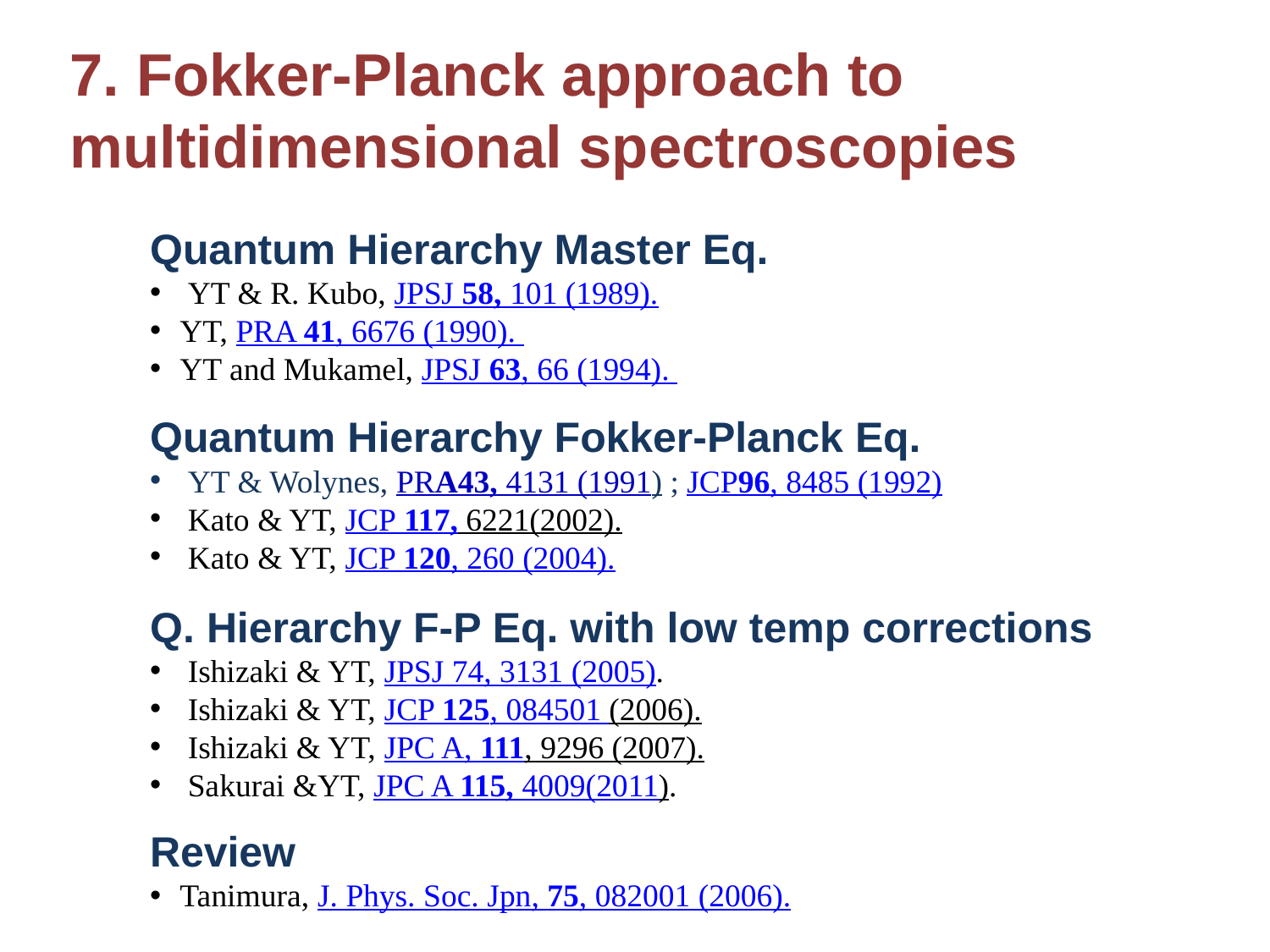

# 7. Fokker-Planck approach to multidimensional spectroscopies
Quantum Hierarchy Master Eq.
 YT & R. Kubo, JPSJ 58, 101 (1989).
YT, PRA 41, 6676 (1990).
YT and Mukamel, JPSJ 63, 66 (1994).

Quantum Hierarchy Fokker-Planck Eq.
 YT & Wolynes, PRA43, 4131 (1991) ; JCP96, 8485 (1992)
 Kato & YT, JCP 117, 6221(2002).
 Kato & YT, JCP 120, 260 (2004).

Q. Hierarchy F-P Eq. with low temp corrections
 Ishizaki & YT, JPSJ 74, 3131 (2005).
 Ishizaki & YT, JCP 125, 084501 (2006).
 Ishizaki & YT, JPC A, 111, 9296 (2007).
 Sakurai &YT, JPC A 115, 4009(2011).

Review
Tanimura, J. Phys. Soc. Jpn, 75, 082001 (2006).